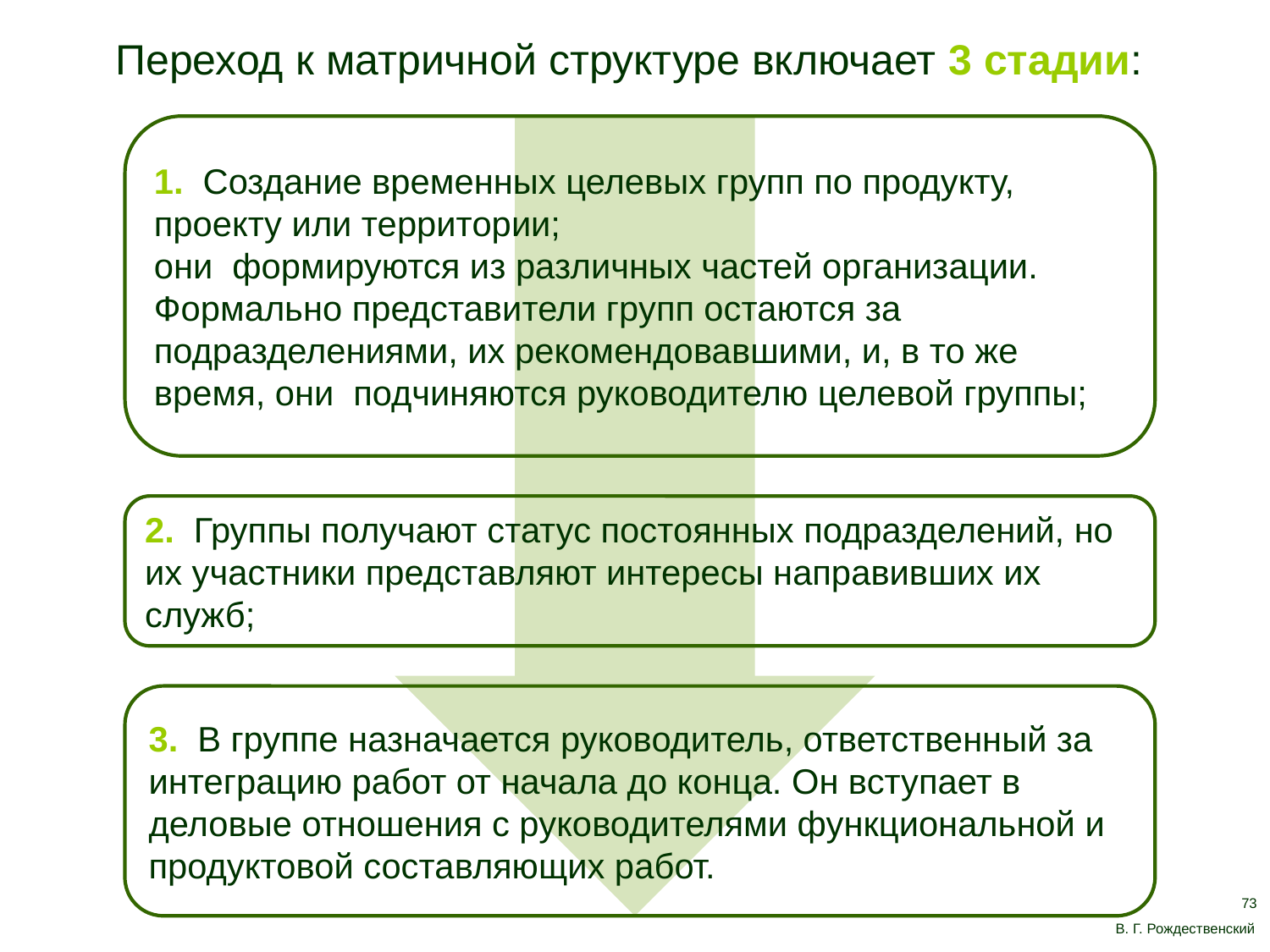

Переход к матричной структуре включает 3 стадии:
1.  Создание временных целевых групп по продукту, проекту или территории;
они  формируются из различных частей организации. Формально представители групп остаются за подразделениями, их рекомендовавшими, и, в то же время, они  подчиняются руководителю целевой группы;

2.  Группы получают статус постоянных подразделений, но их участники представляют интересы направивших их служб;
3.  В группе назначается руководитель, ответственный за интеграцию работ от начала до конца. Он вступает в деловые отношения с руководителями функциональной и продуктовой составляющих работ.
73
В. Г. Рождественский